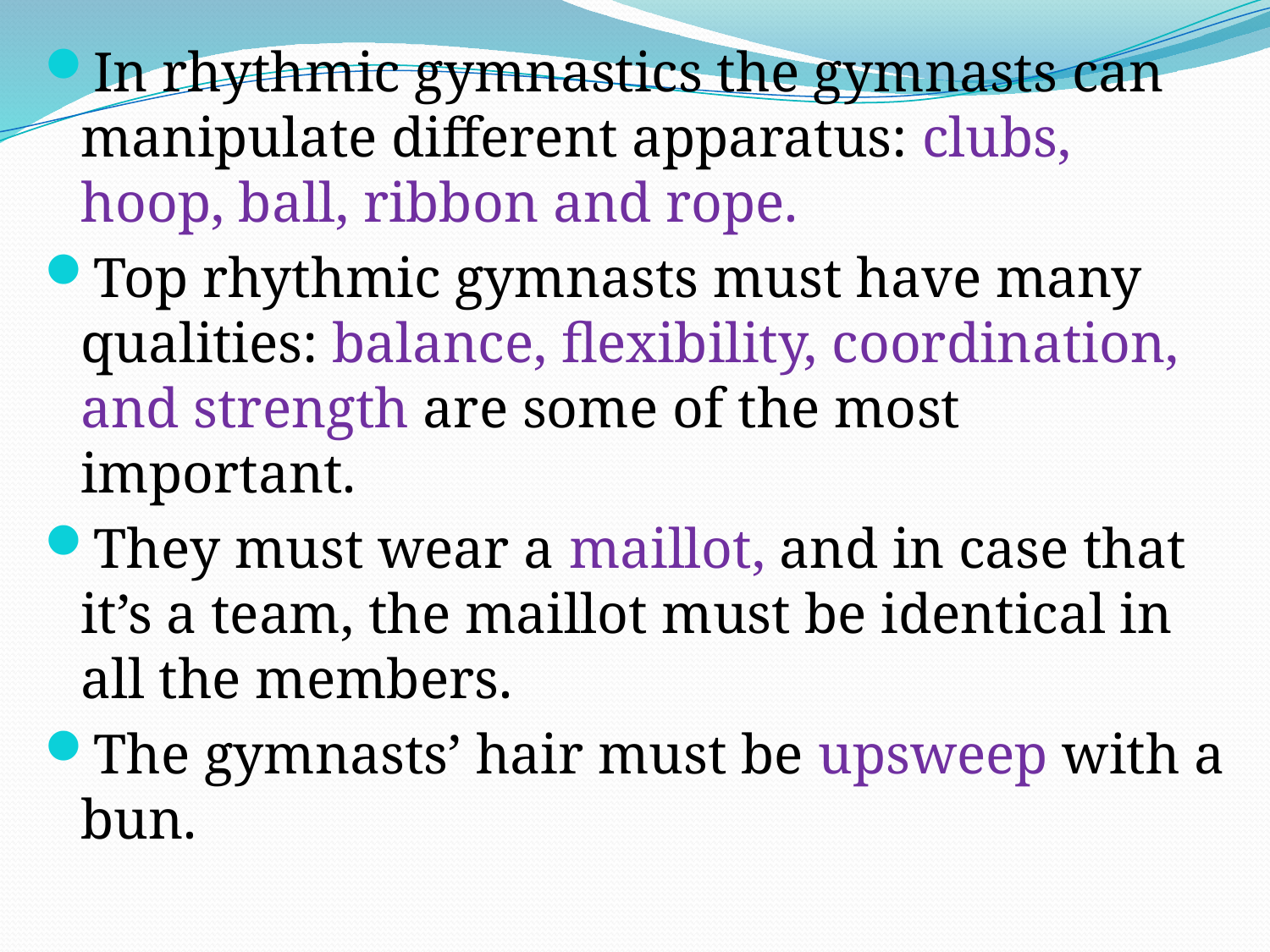

In rhythmic gymnastics the gymnasts can manipulate different apparatus: clubs, hoop, ball, ribbon and rope.
Top rhythmic gymnasts must have many qualities: balance, flexibility, coordination, and strength are some of the most important.
They must wear a maillot, and in case that it’s a team, the maillot must be identical in all the members.
The gymnasts’ hair must be upsweep with a bun.